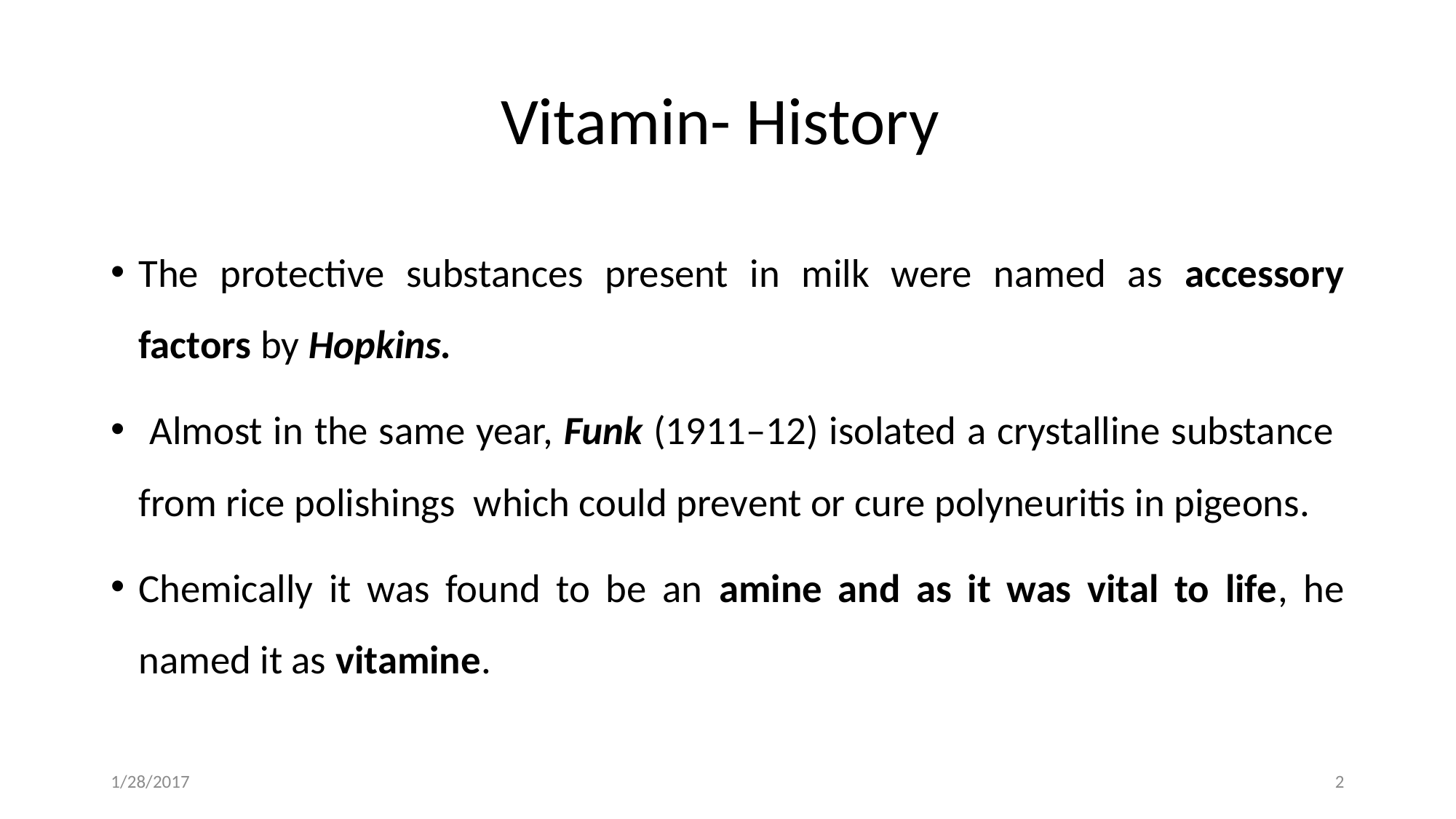

# Vitamin- History
The protective substances present in milk were named as accessory factors by Hopkins.
 Almost in the same year, Funk (1911–12) isolated a crystalline substance  from rice polishings  which could prevent or cure polyneuritis in pigeons.
Chemically it was found to be an amine and as it was vital to life, he named it as vitamine.
1/28/2017
2